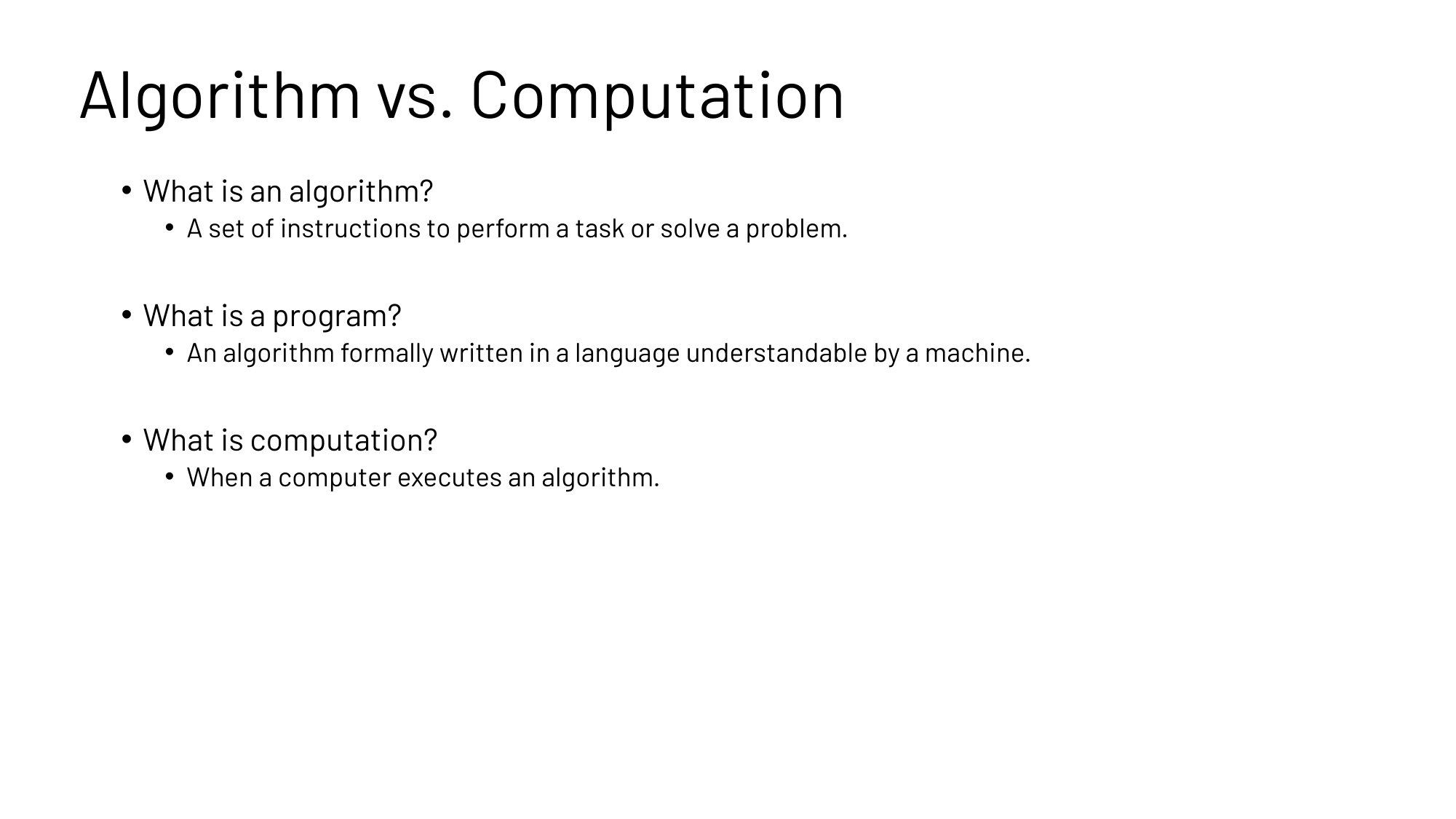

# Algorithm vs. Computation
What is an algorithm?
A set of instructions to perform a task or solve a problem.

What is a program?
An algorithm formally written in a language understandable by a machine.

What is computation?
When a computer executes an algorithm.